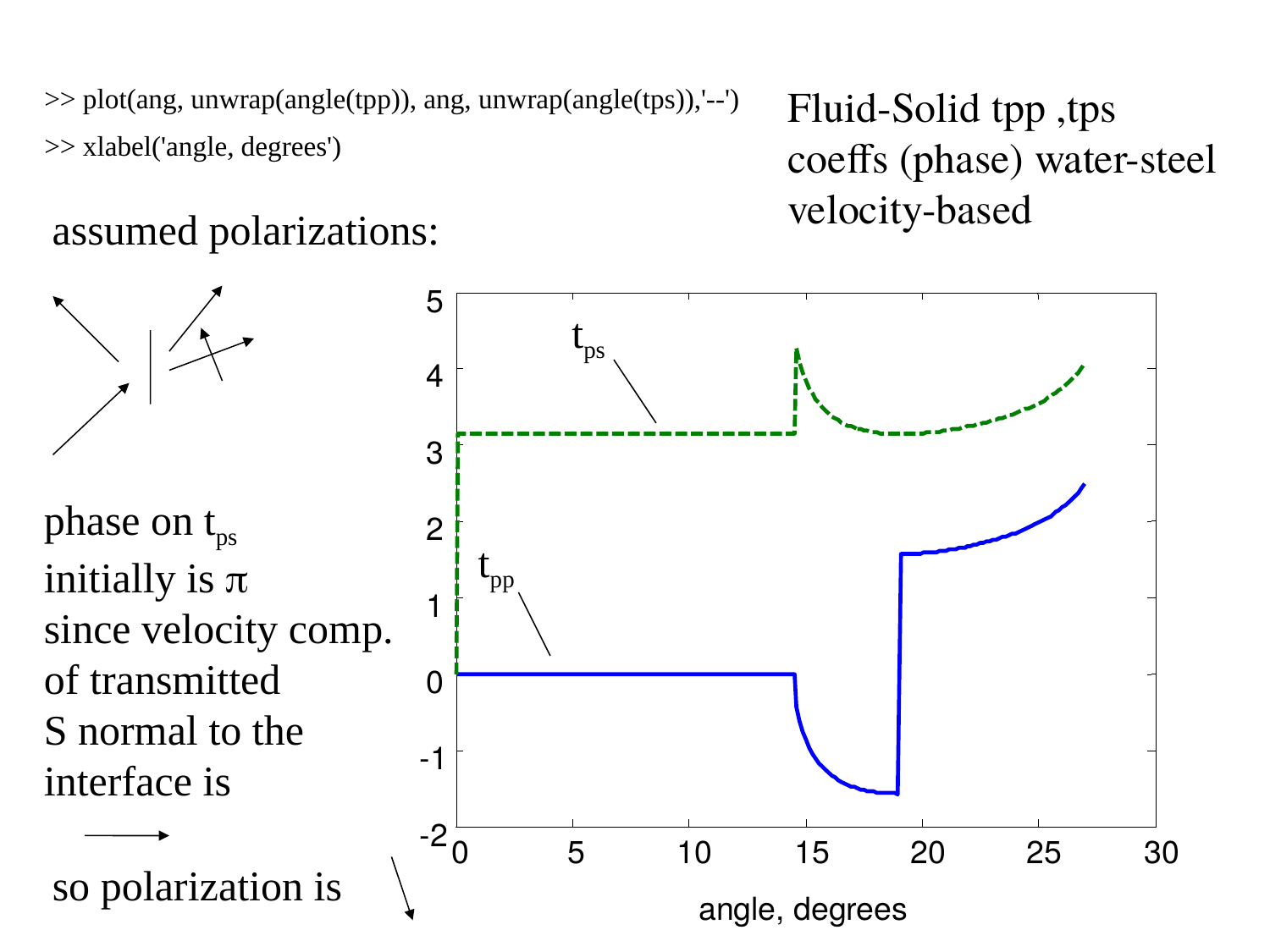

>> plot(ang, unwrap(angle(tpp)), ang, unwrap(angle(tps)),'--')
>> xlabel('angle, degrees')
Fluid-Solid tpp ,tps
coeffs (phase) water-steel
velocity-based
assumed polarizations:
5

tps

4

3

phase on tps
initially is π
since velocity comp.
of transmitted
S normal to the
interface is
2

tpp
1

0

-1

-2

0
5
10
15
20
25
30

so polarization is

angle, degrees